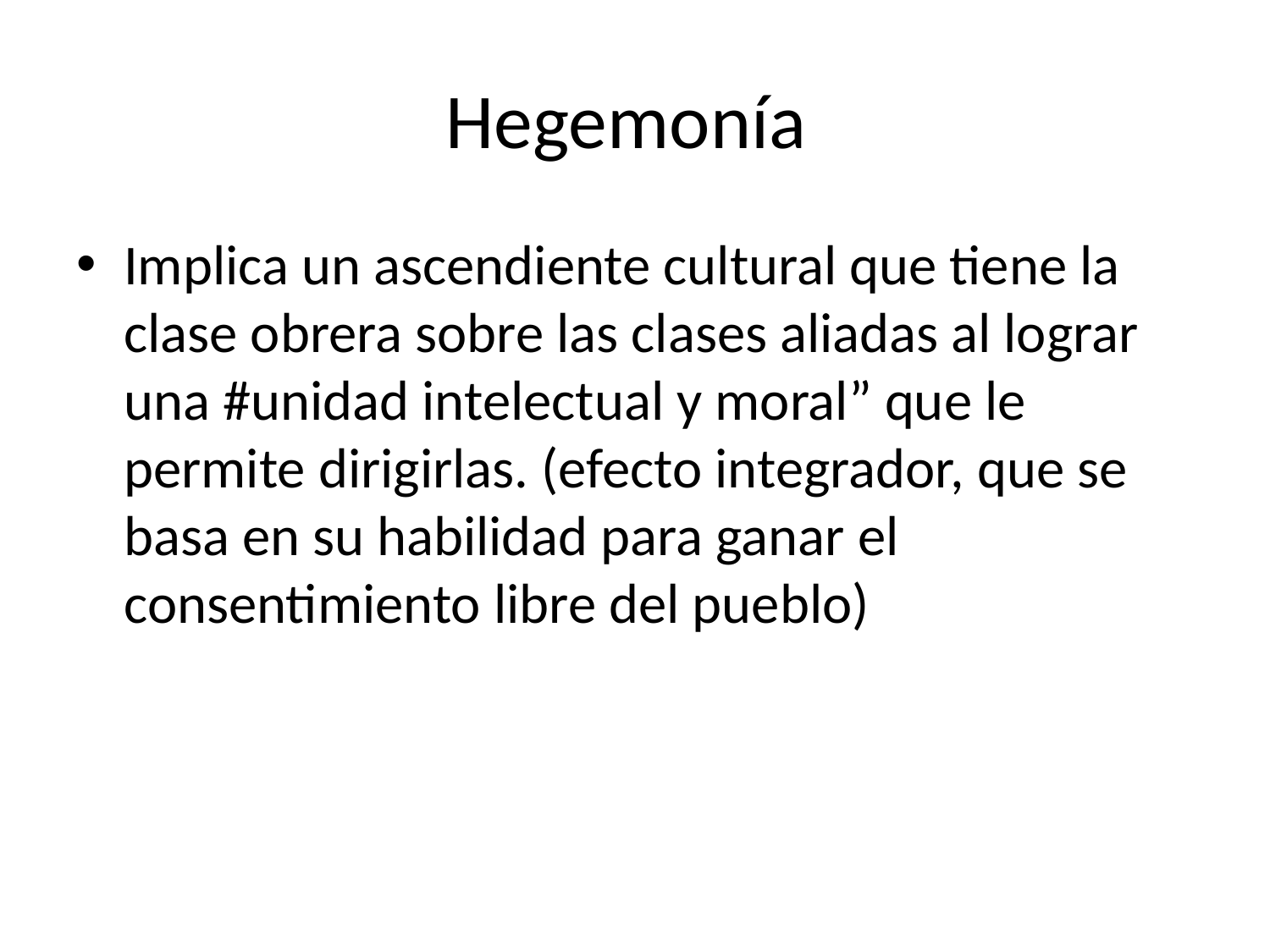

# Hegemonía
Implica un ascendiente cultural que tiene la clase obrera sobre las clases aliadas al lograr una #unidad intelectual y moral” que le permite dirigirlas. (efecto integrador, que se basa en su habilidad para ganar el consentimiento libre del pueblo)